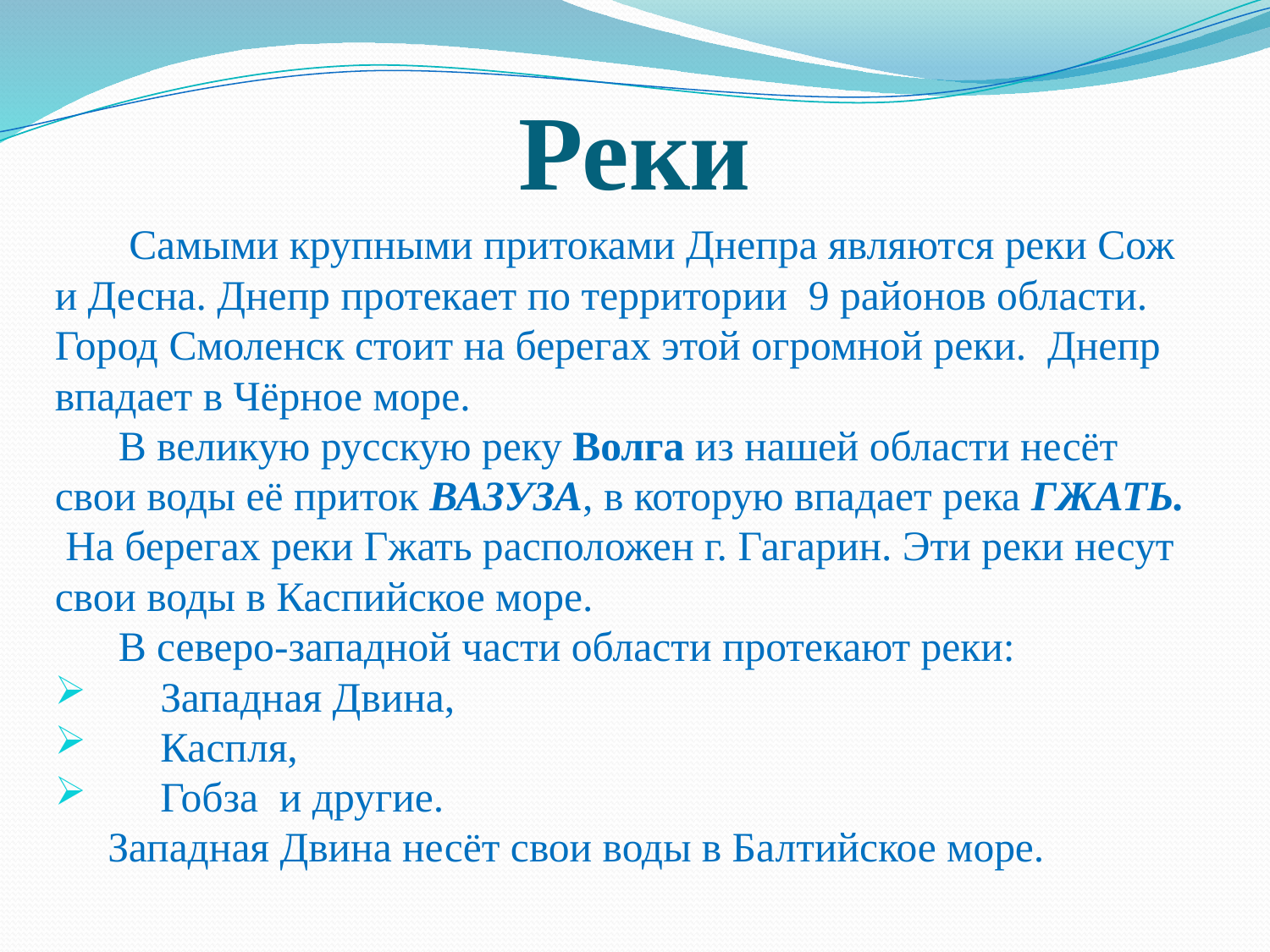

# Реки
       Самыми крупными притоками Днепра являются реки Сож и Десна. Днепр протекает по территории  9 районов области.  Город Смоленск стоит на берегах этой огромной реки.  Днепр впадает в Чёрное море.
      В великую русскую реку Волга из нашей области несёт свои воды её приток ВАЗУЗА, в которую впадает река ГЖАТЬ.  На берегах реки Гжать расположен г. Гагарин. Эти реки несут свои воды в Каспийское море.
      В северо-западной части области протекают реки:
       Западная Двина,
       Каспля,
       Гобза  и другие.
     Западная Двина несёт свои воды в Балтийское море.